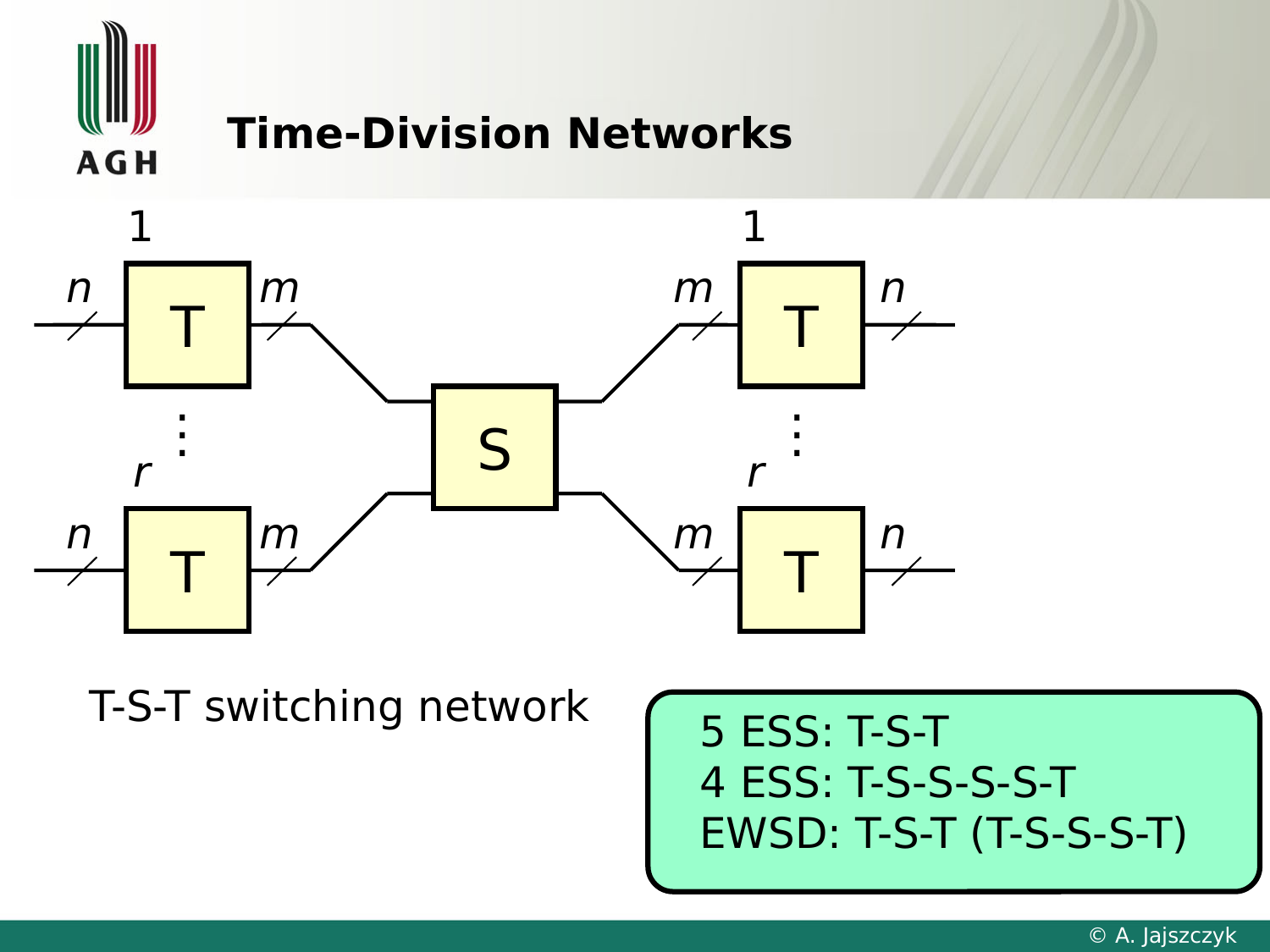

# Time-Division Networks
1
1
n
m
m
n

T
T

.
.
.
.
.
.

S
r
r

n
m
m
n

T
T

T-S-T switching network

5 ESS: T-S-T
4 ESS: T-S-S-S-S-T
EWSD: T-S-T (T-S-S-S-T)